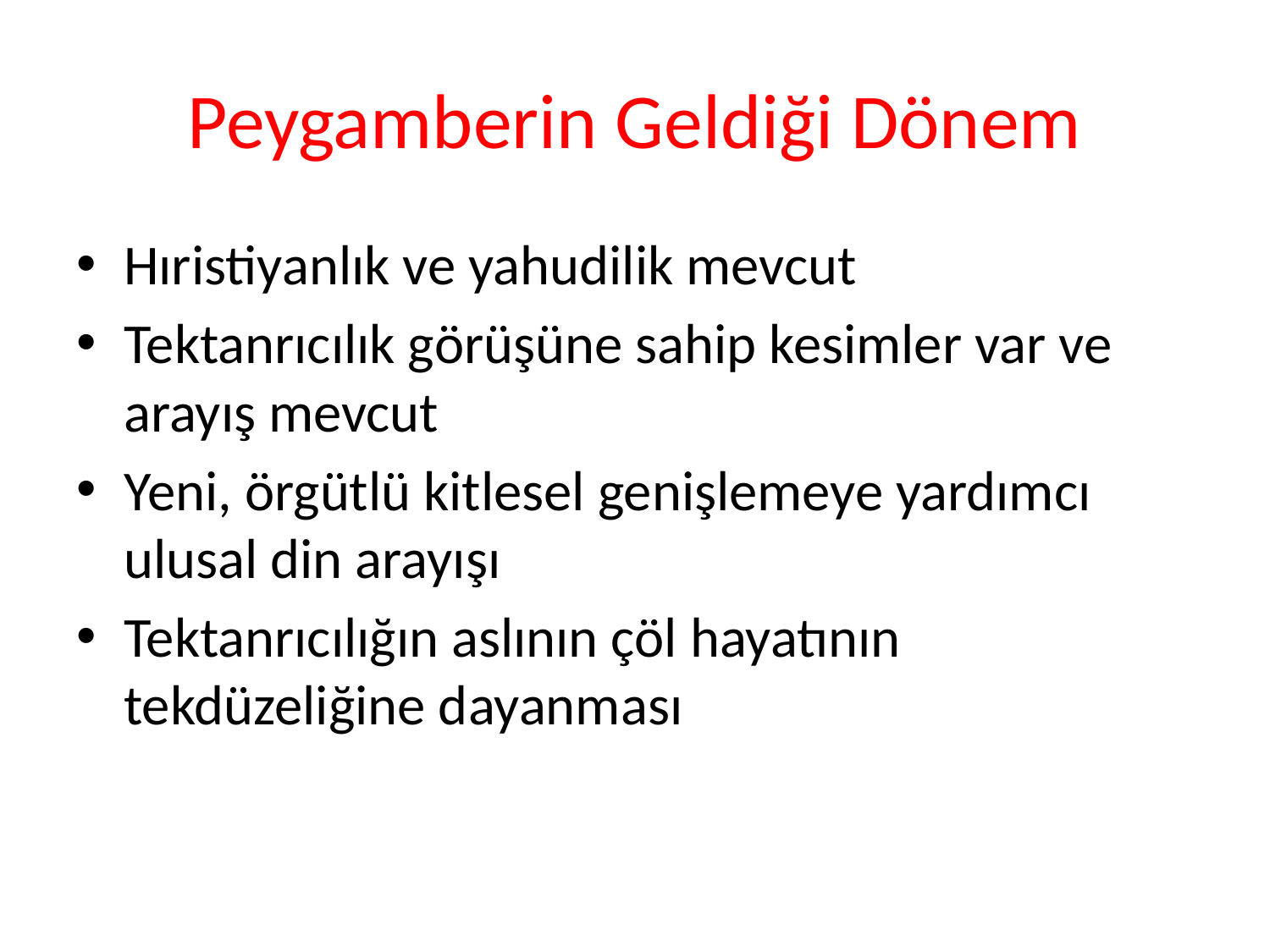

# Peygamberin Geldiği Dönem
Hıristiyanlık ve yahudilik mevcut
Tektanrıcılık görüşüne sahip kesimler var ve arayış mevcut
Yeni, örgütlü kitlesel genişlemeye yardımcı ulusal din arayışı
Tektanrıcılığın aslının çöl hayatının tekdüzeliğine dayanması